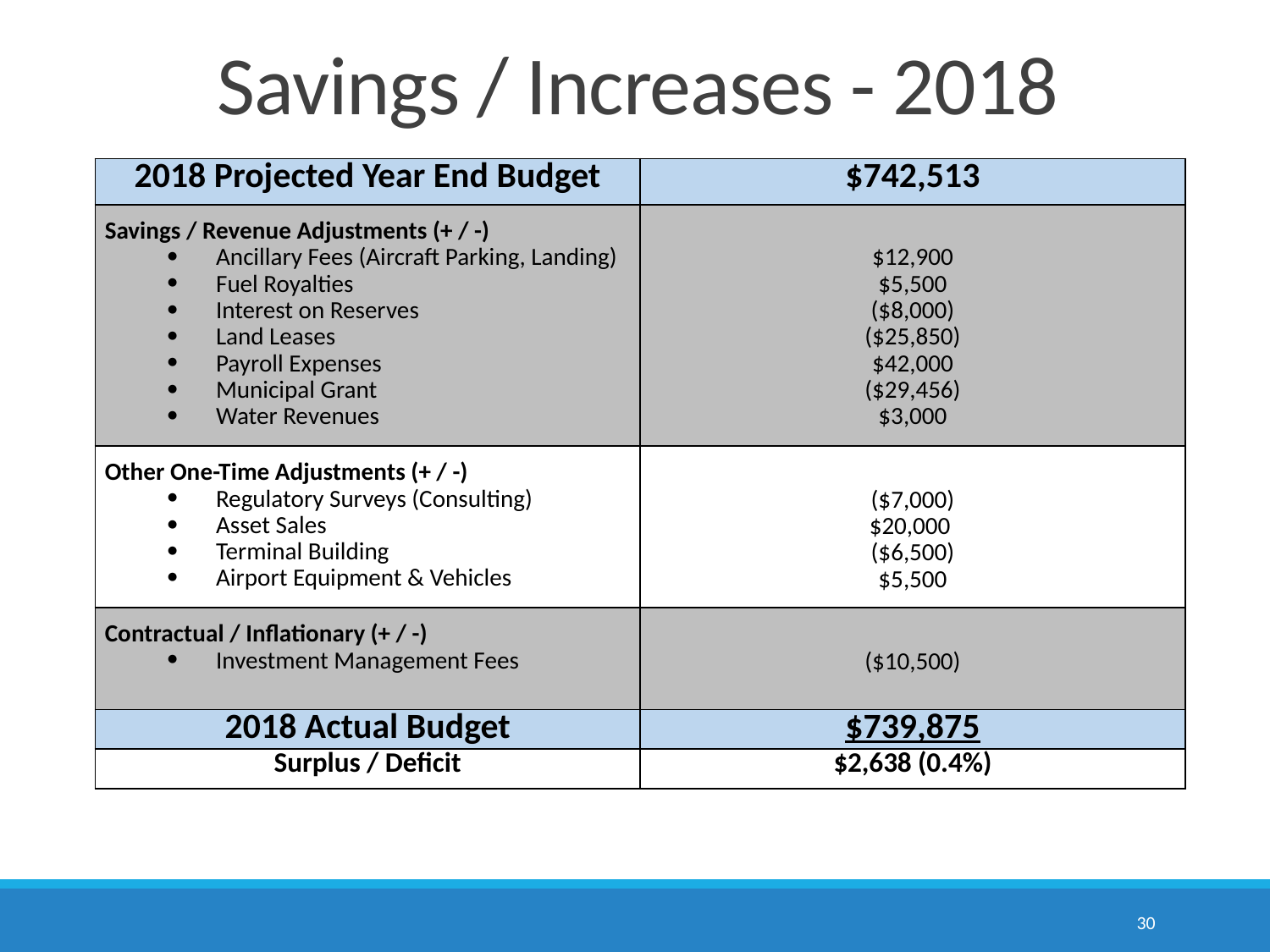

# Savings / Increases - 2018
| 2018 Projected Year End Budget | $742,513 |
| --- | --- |
| Savings / Revenue Adjustments (+ / -) Ancillary Fees (Aircraft Parking, Landing) Fuel Royalties Interest on Reserves Land Leases Payroll Expenses Municipal Grant Water Revenues | $12,900 $5,500 ($8,000) ($25,850) $42,000 ($29,456) $3,000 |
| Other One-Time Adjustments (+ / -) Regulatory Surveys (Consulting) Asset Sales Terminal Building Airport Equipment & Vehicles | ($7,000) $20,000  ($6,500) $5,500 |
| Contractual / Inflationary (+ / -) Investment Management Fees | ($10,500) |
| 2018 Actual Budget | $739,875 |
| Surplus / Deficit | $2,638 (0.4%) |
30